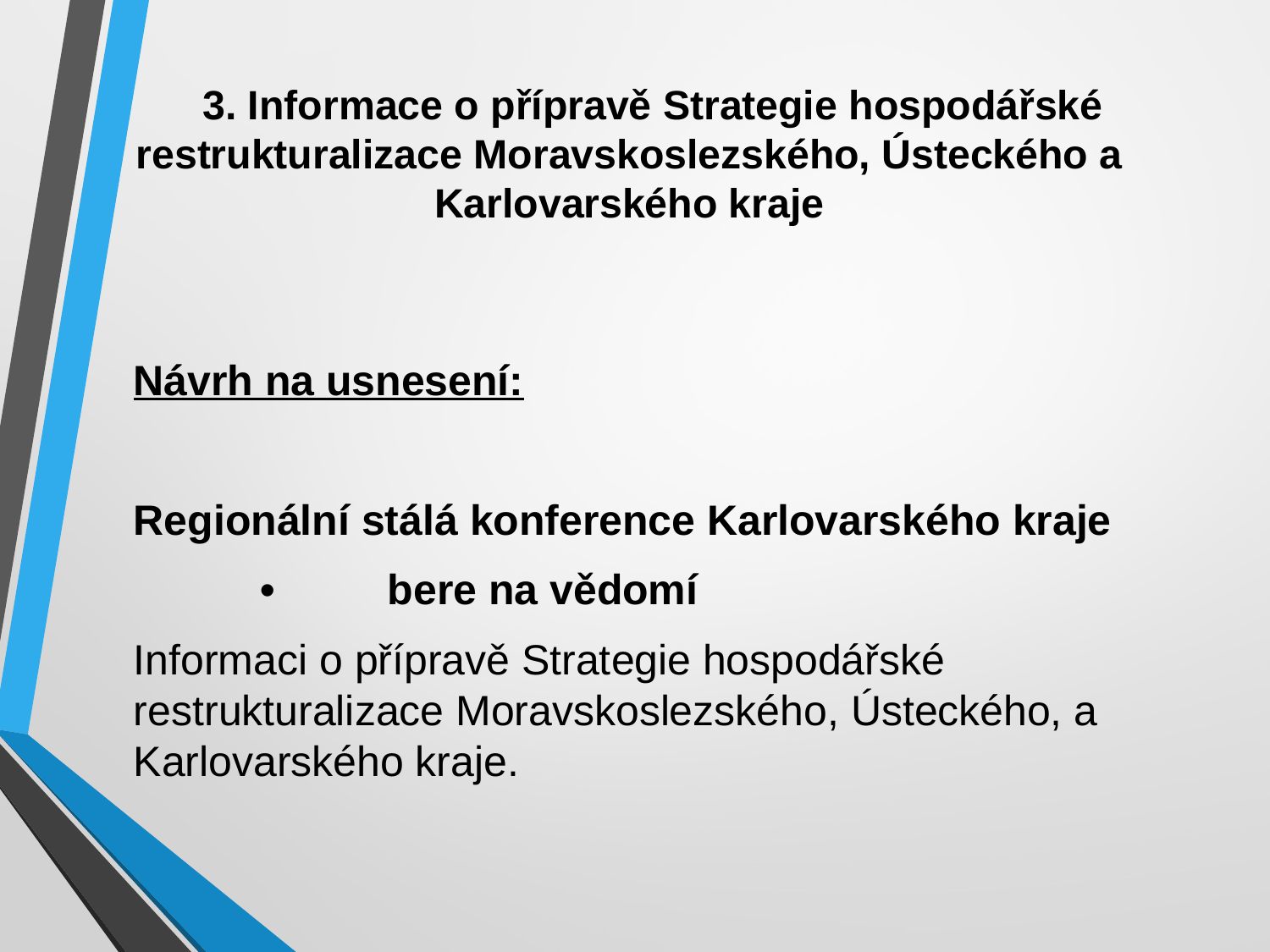

# 3. Informace o přípravě Strategie hospodářské restrukturalizace Moravskoslezského, Ústeckého a Karlovarského kraje

Návrh na usnesení:

Regionální stálá konference Karlovarského kraje
	•	bere na vědomí
Informaci o přípravě Strategie hospodářské restrukturalizace Moravskoslezského, Ústeckého, a Karlovarského kraje.